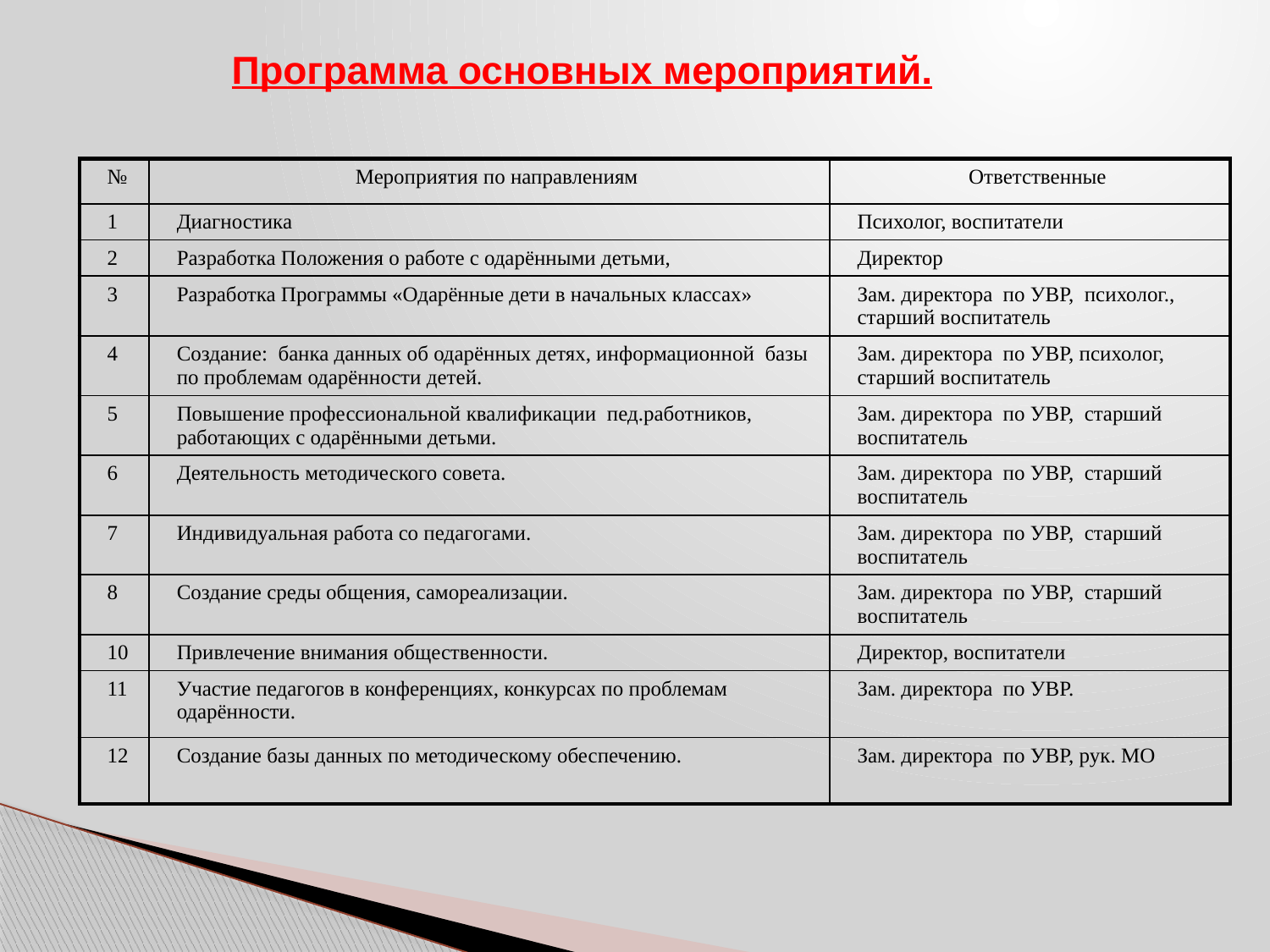

# Программа основных мероприятий.
| № | Мероприятия по направлениям | Ответственные |
| --- | --- | --- |
| 1 | Диагностика | Психолог, воспитатели |
| 2 | Разработка Положения о работе с одарёнными детьми, | Директор |
| 3 | Разработка Программы «Одарённые дети в начальных классах» | Зам. директора по УВР, психолог., старший воспитатель |
| 4 | Создание: банка данных об одарённых детях, информационной базы по проблемам одарённости детей. | Зам. директора по УВР, психолог, старший воспитатель |
| 5 | Повышение профессиональной квалификации пед.работников, работающих с одарёнными детьми. | Зам. директора по УВР, старший воспитатель |
| 6 | Деятельность методического совета. | Зам. директора по УВР, старший воспитатель |
| 7 | Индивидуальная работа со педагогами. | Зам. директора по УВР, старший воспитатель |
| 8 | Создание среды общения, самореализации. | Зам. директора по УВР, старший воспитатель |
| 10 | Привлечение внимания общественности. | Директор, воспитатели |
| 11 | Участие педагогов в конференциях, конкурсах по проблемам одарённости. | Зам. директора по УВР. |
| 12 | Создание базы данных по методическому обеспечению. | Зам. директора по УВР, рук. МО |